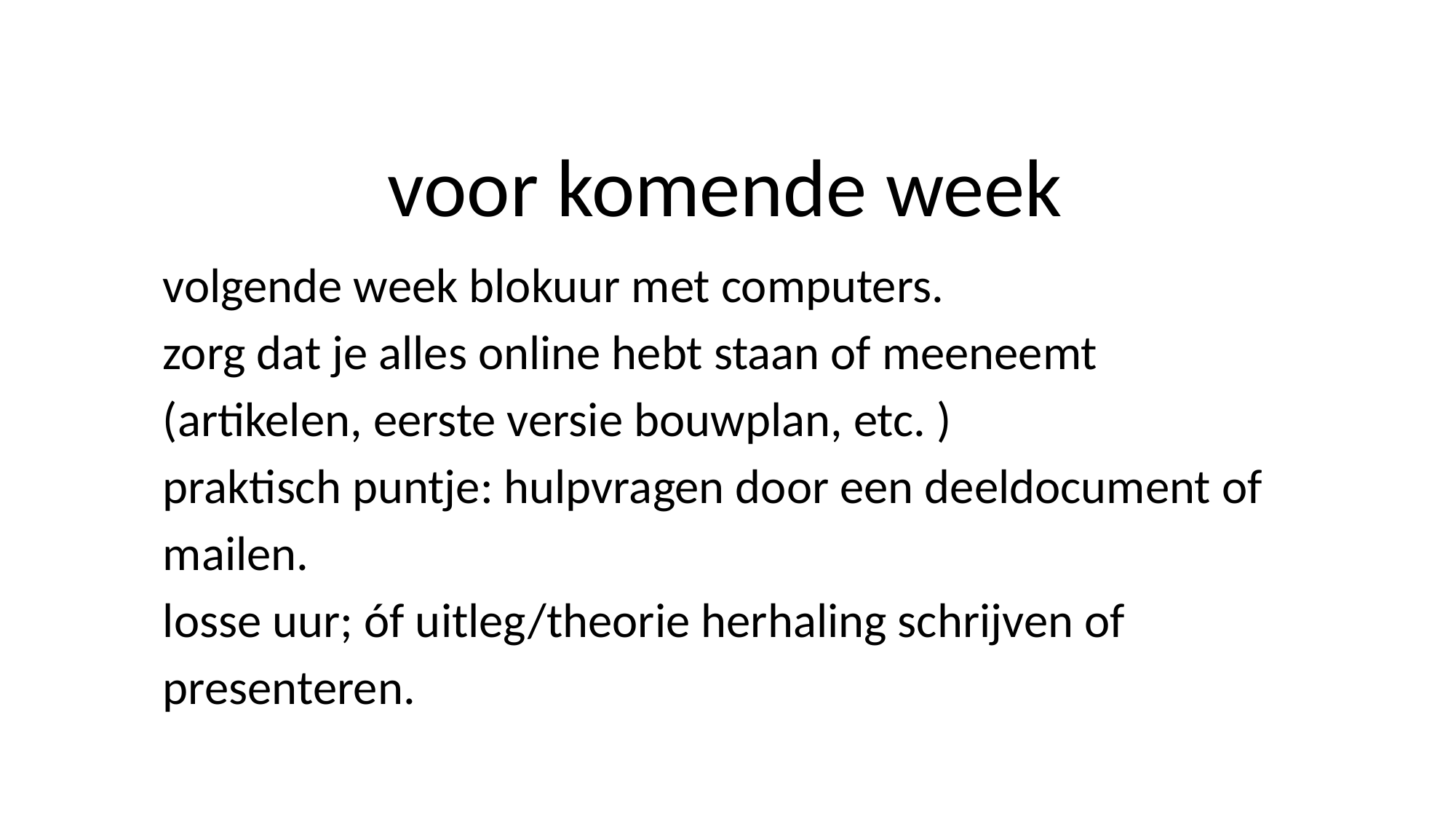

# voor komende week
volgende week blokuur met computers.
zorg dat je alles online hebt staan of meeneemt (artikelen, eerste versie bouwplan, etc. )
praktisch puntje: hulpvragen door een deeldocument of mailen.
losse uur; óf uitleg/theorie herhaling schrijven of presenteren.